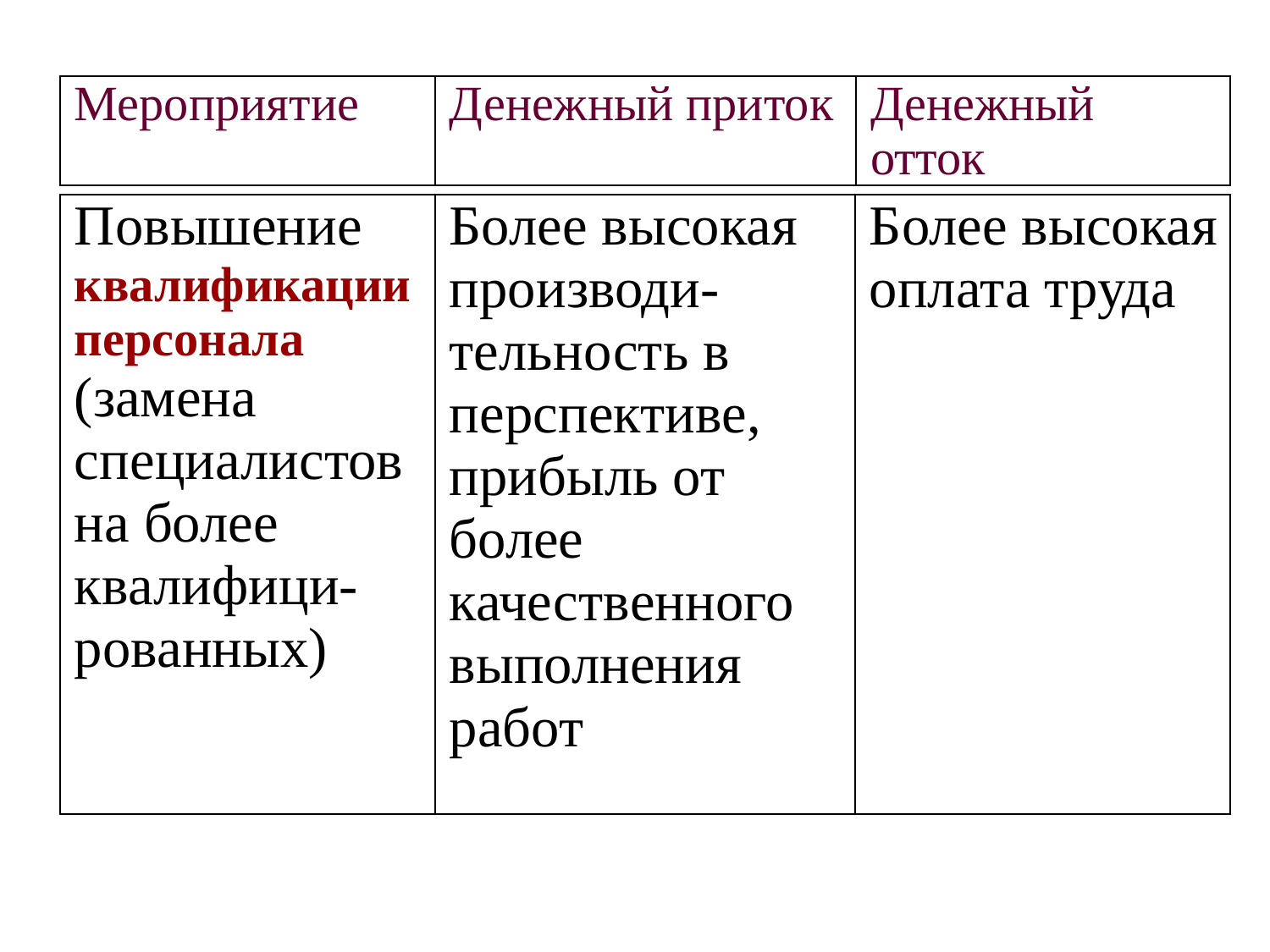

| Мероприятие | Денежный приток | Денежный отток |
| --- | --- | --- |
| Повышение квалификации персонала (замена специалистов на более квалифици-рованных) | Более высокая производи-тельность в перспективе, прибыль от более качественного выполнения работ | Более высокая оплата труда |
| --- | --- | --- |